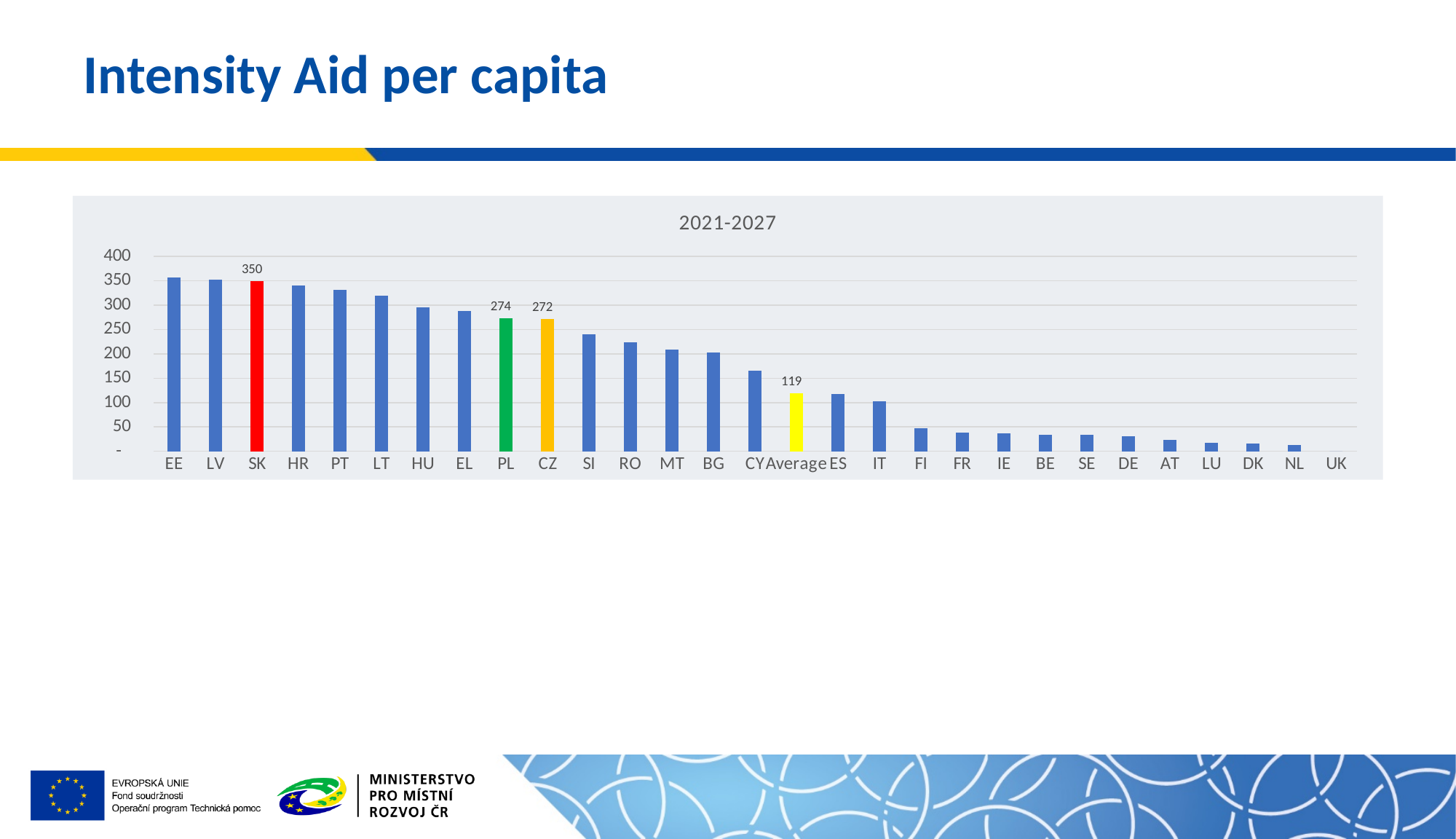

# Intensity Aid per capita

### Chart:

| Category | 2021-2027 |
|---|---|
| EE | 356.72434603822484 |
| LV | 352.52331795354 |
| SK | 349.6839477419233 |
| HR | 340.0366882969169 |
| PT | 330.6452140992787 |
| LT | 318.996078118203 |
| HU | 295.2275706605523 |
| EL | 287.84298233032894 |
| PL | 273.59364310957056 |
| CZ | 271.643127521379 |
| SI | 239.50383642094934 |
| RO | 223.73276017931727 |
| MT | 208.810085972442 |
| BG | 202.79671461474283 |
| CY | 165.25712621168412 |
| Average | 119.16173717677007 |
| ES | 117.67144451635059 |
| IT | 102.47772040634659 |
| FI | 46.94591096936982 |
| FR | 38.50952766438078 |
| IE | 36.61328806661172 |
| BE | 34.66053233259448 |
| SE | 34.48946754491902 |
| DE | 30.60899715098325 |
| AT | 23.4862170372588 |
| LU | 17.685182780048414 |
| DK | 16.062593375580555 |
| NL | 13.590499387938747 |
| UK | 0.0 |